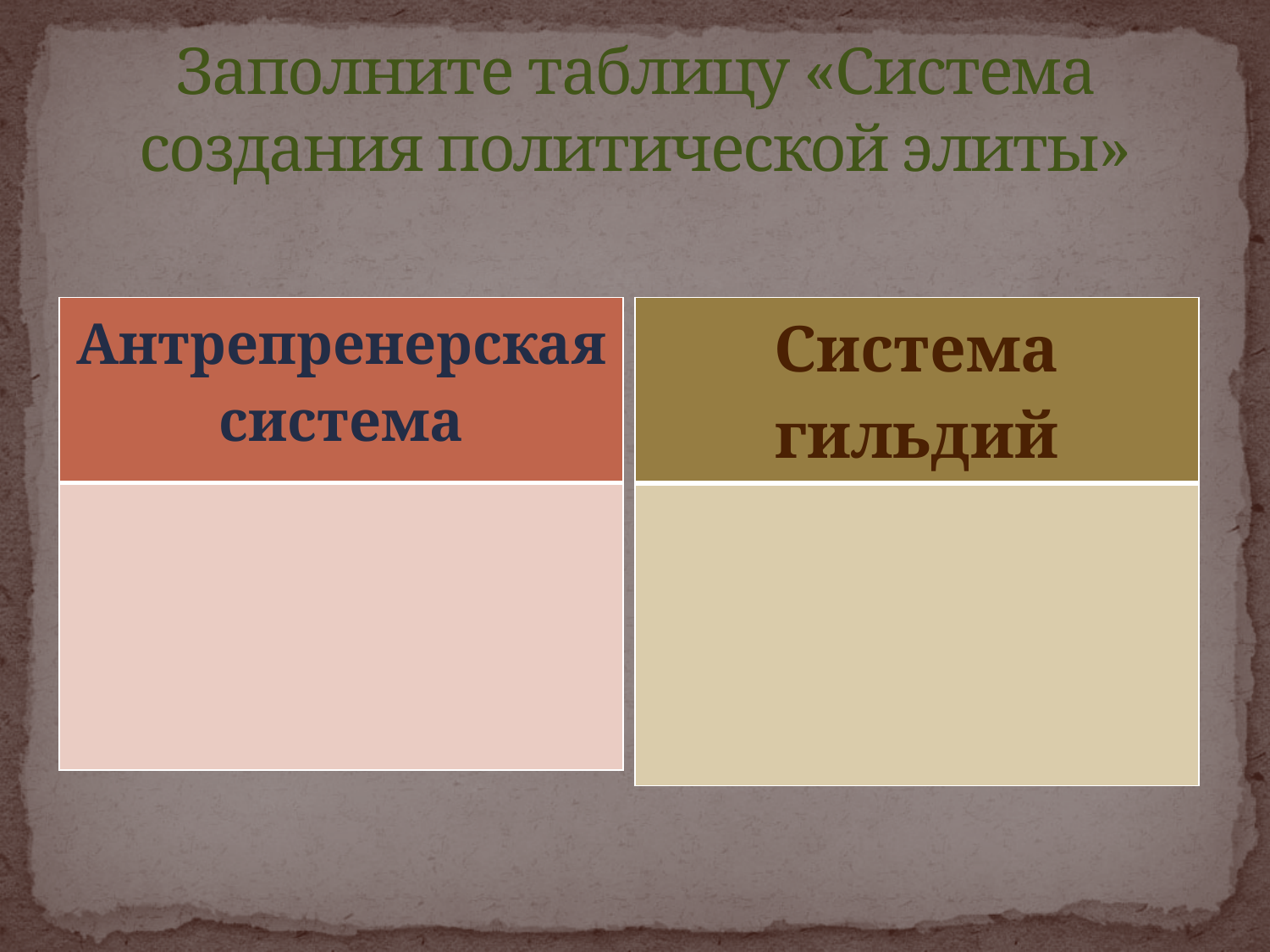

# Заполните таблицу «Система создания политической элиты»
| Антрепренерская система |
| --- |
|  |
| Система гильдий |
| --- |
|  |